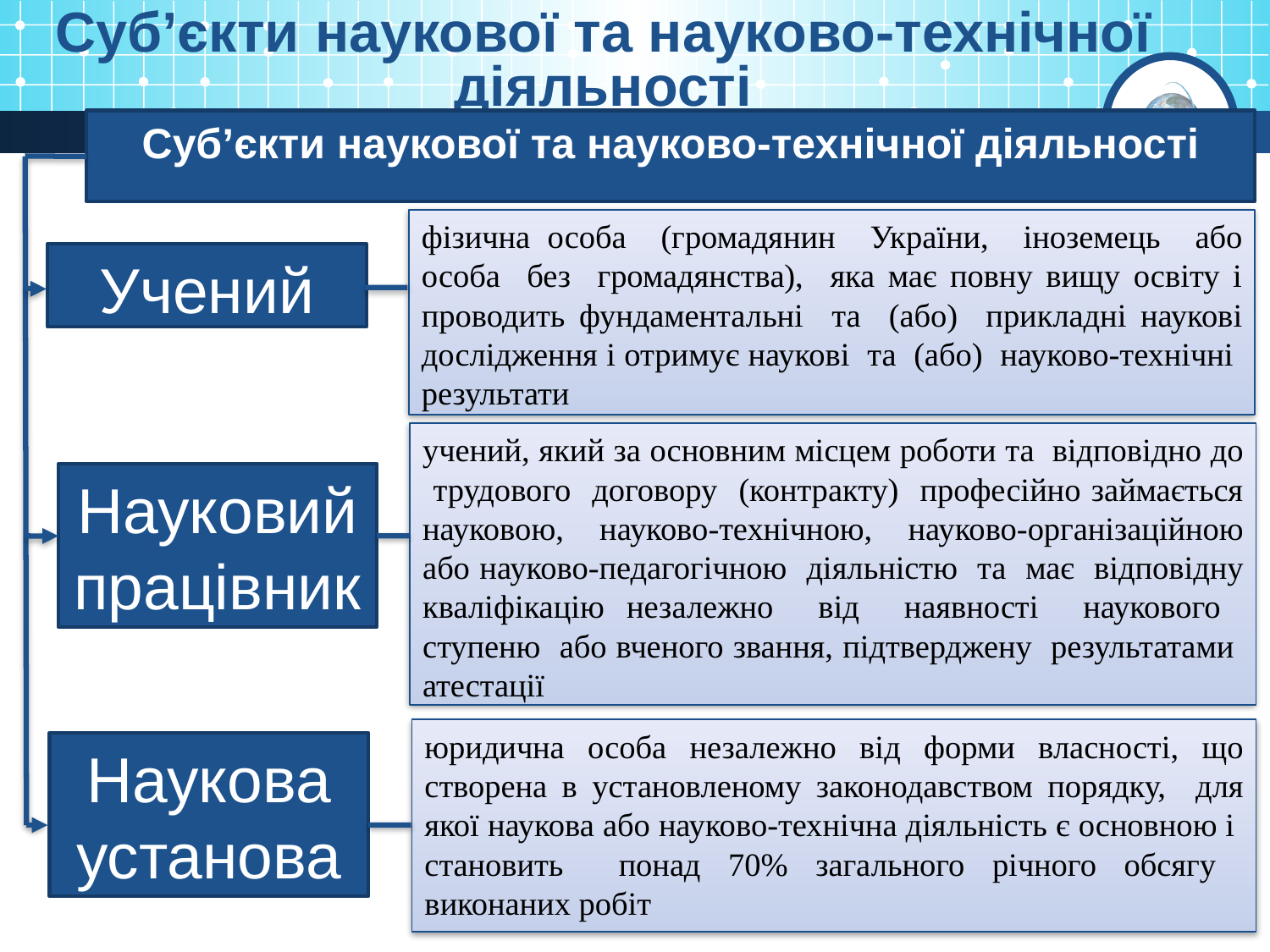

Суб’єкти наукової та науково-технічної діяльності

Суб’єкти наукової та науково-технічної діяльності

фізична особа  (громадянин  України,  іноземець  або особа  без  громадянства),  яка має повну вищу освіту і проводить фундаментальні  та  (або)  прикладні наукові дослідження і отримує наукові  та  (або)  науково-технічні  результати

Учений

учений, який за основним місцем роботи та  відповідно до  трудового  договору  (контракту)  професійно займається науковою, науково-технічною, науково-організаційною або науково-педагогічною  діяльністю  та  має  відповідну кваліфікацію незалежно  від  наявності  наукового  ступеню  або вченого звання, підтверджену  результатами  атестації

Науковий працівник

юридична особа незалежно від форми власності, що створена в установленому законодавством порядку,  для якої наукова або науково-технічна діяльність є основною і  становить  понад 70% загального річного обсягу  виконаних робіт

Наукова установа